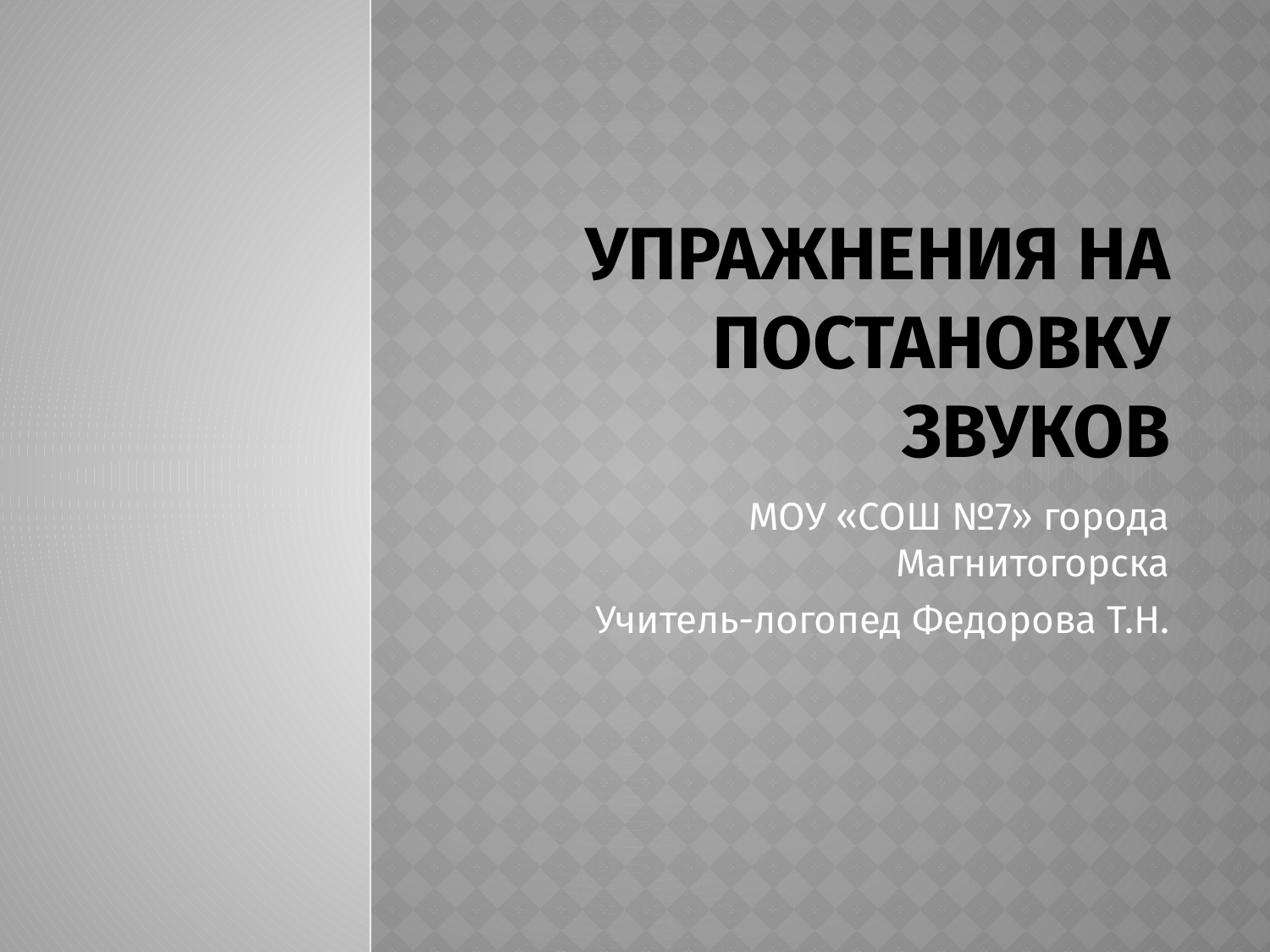

# Упражнения на постановку звуков
МОУ «СОШ №7» города Магнитогорска
Учитель-логопед Федорова Т.Н.